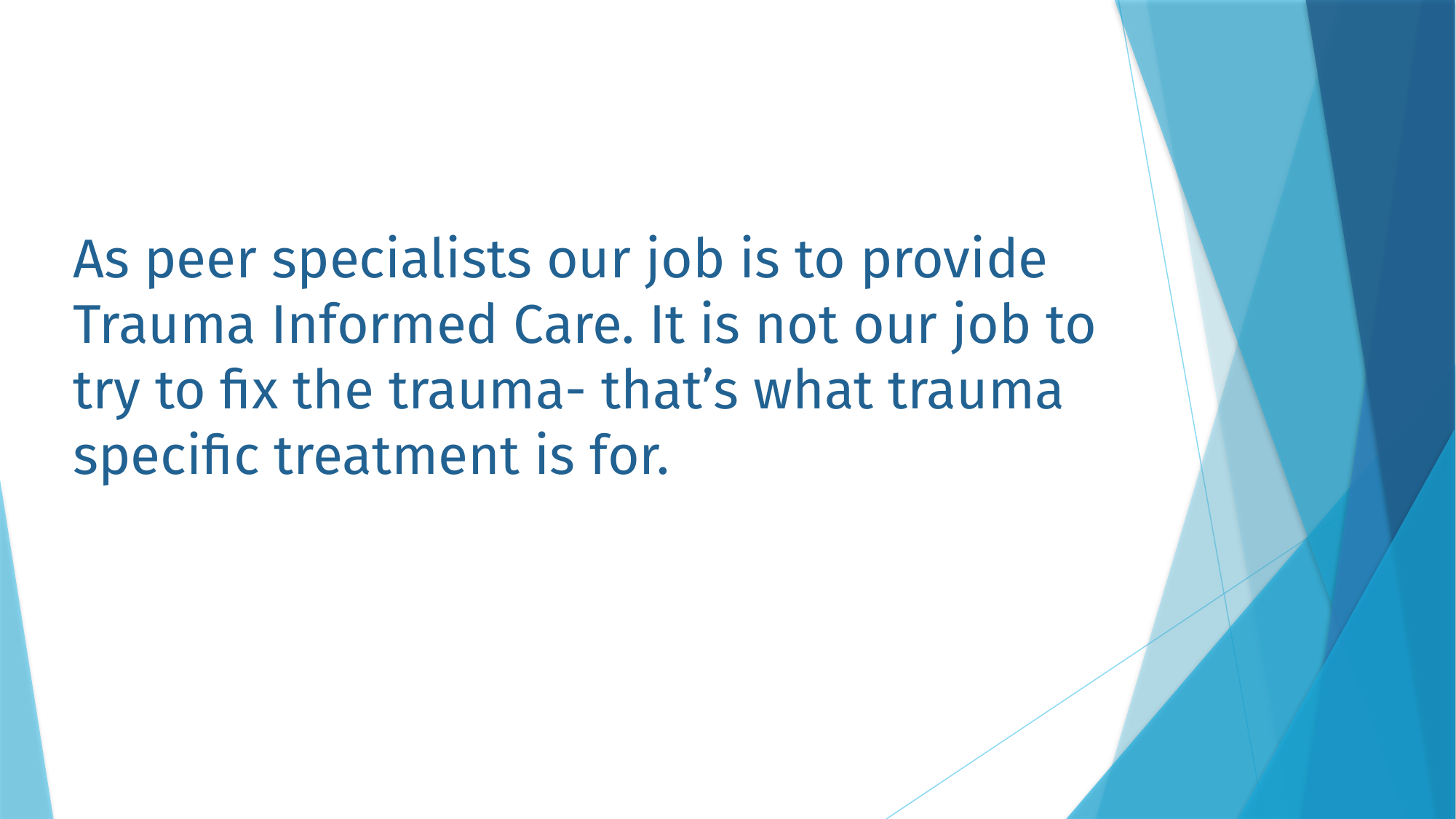

# As peer specialists our job is to provide Trauma Informed Care. It is not our job to try to fix the trauma- that’s what trauma specific treatment is for.